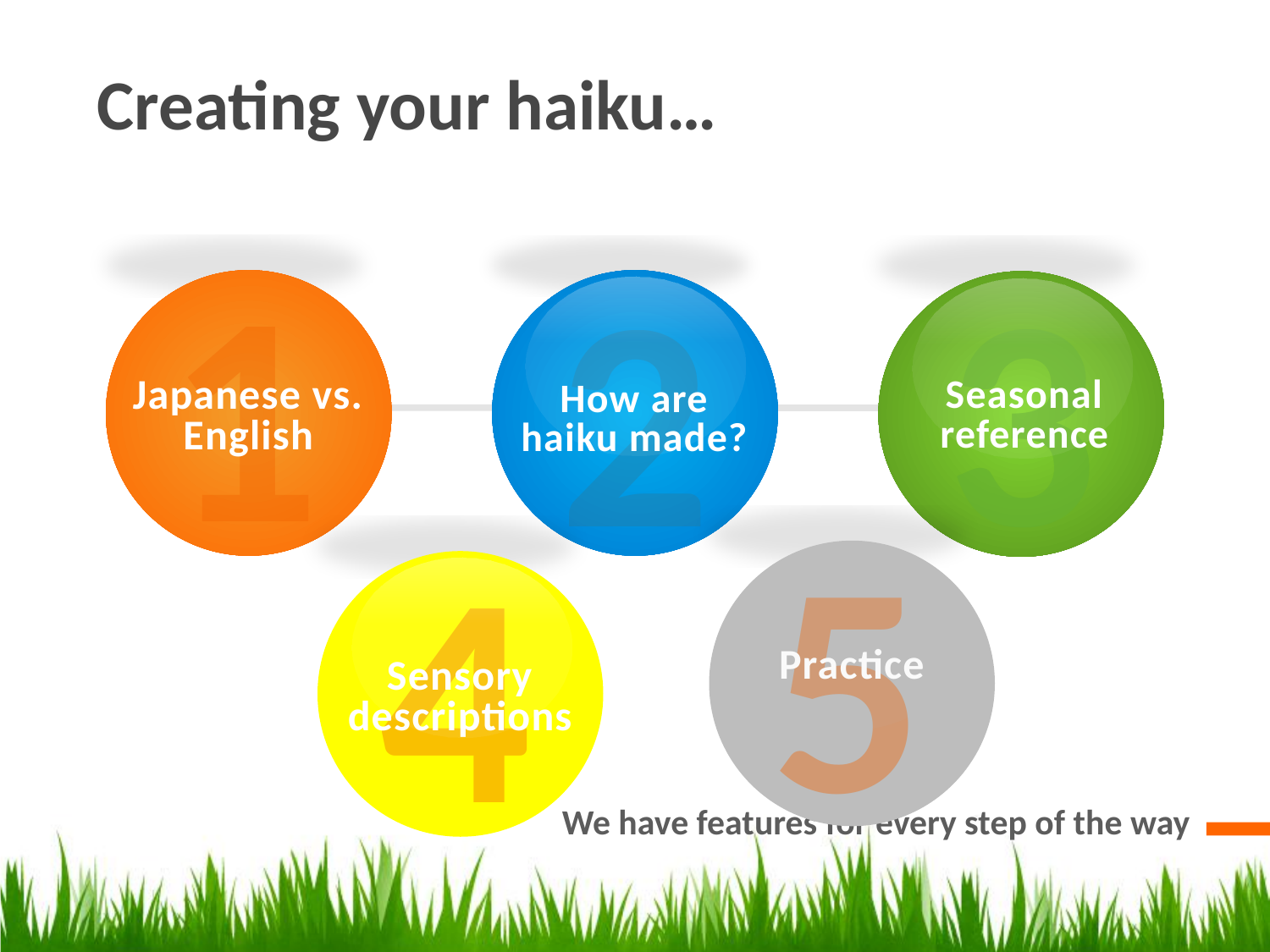

Creating your haiku…
1

Japanese vs. English
3

Seasonal reference
2

How are haiku made?
5

Practice

4

Sensory descriptions
We have features for every step of the way